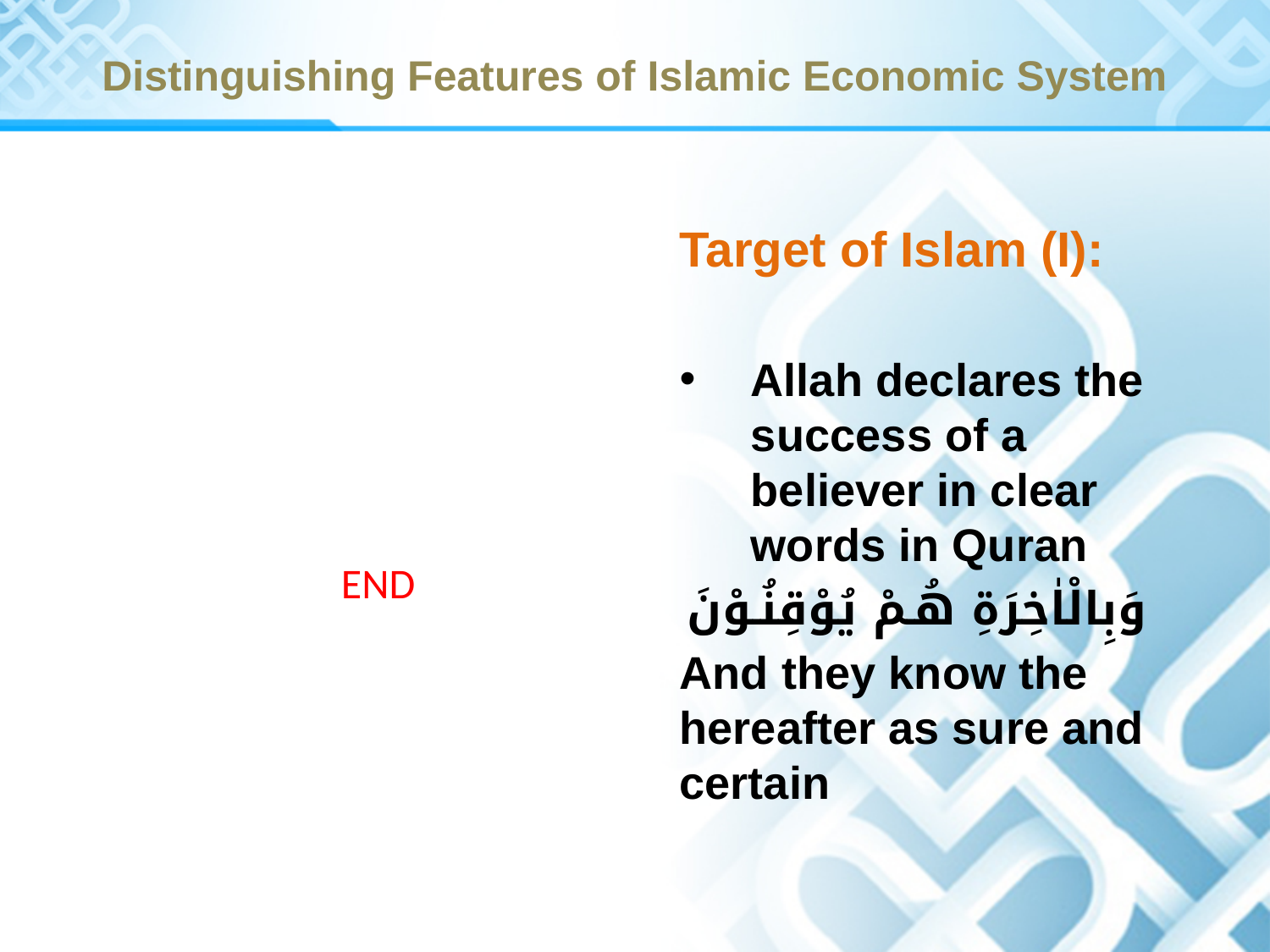

Distinguishing Features of Islamic Economic System
Target of Islam (I):

Allah declares the success of a believer in clear words in Quran
 وَبِالْاٰخِرَةِ هُـمْ يُوْقِنُـوْنَ
And they know the hereafter as sure and certain
END